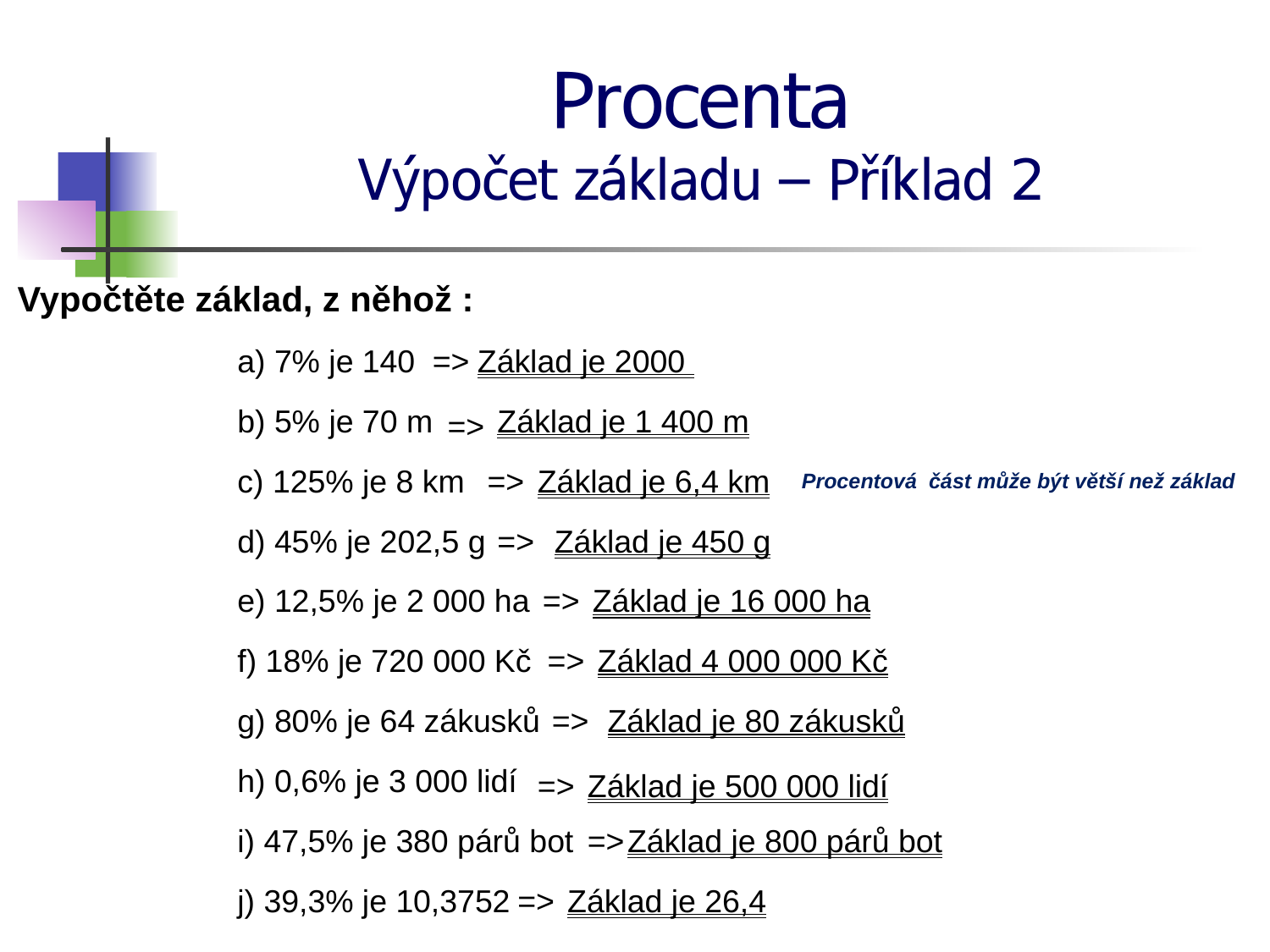

# Procenta Výpočet základu – Příklad 2
Vypočtěte základ, z něhož :
a) 7% je 140
=>
Základ je 2000
b) 5% je 70 m
Základ je 1 400 m
=>
c) 125% je 8 km
=>
Základ je 6,4 km
Procentová  část může být větší než základ
d) 45% je 202,5 g
=>
Základ je 450 g
e) 12,5% je 2 000 ha
=>
Základ je 16 000 ha
f) 18% je 720 000 Kč
=>
Základ 4 000 000 Kč
g) 80% je 64 zákusků
=>
Základ je 80 zákusků
h) 0,6% je 3 000 lidí
=>
Základ je 500 000 lidí
=>
i) 47,5% je 380 párů bot
Základ je 800 párů bot
j) 39,3% je 10,3752
=>
Základ je 26,4